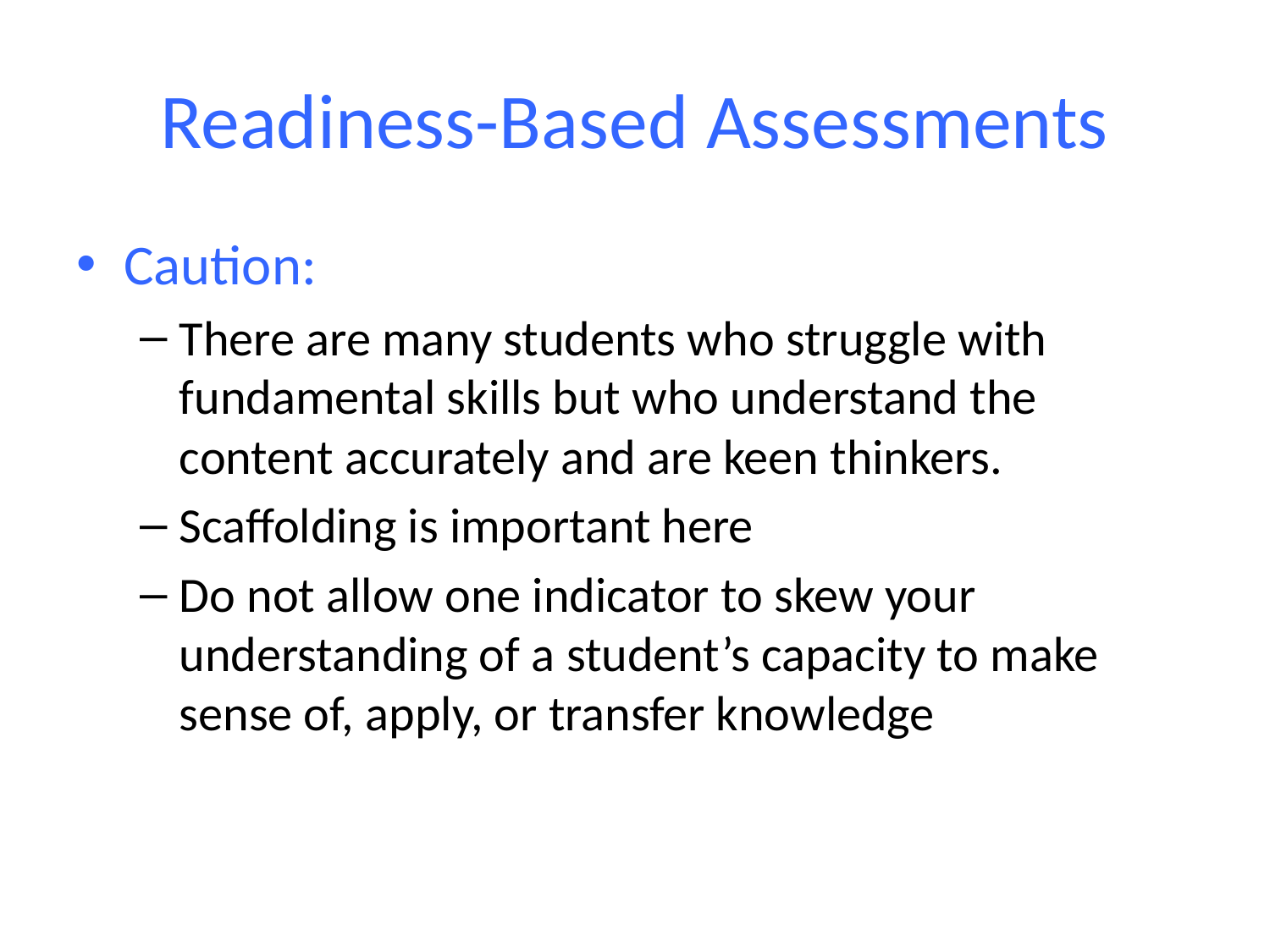

# Readiness-Based Assessments
Caution:
There are many students who struggle with fundamental skills but who understand the content accurately and are keen thinkers.
Scaffolding is important here
Do not allow one indicator to skew your understanding of a student’s capacity to make sense of, apply, or transfer knowledge